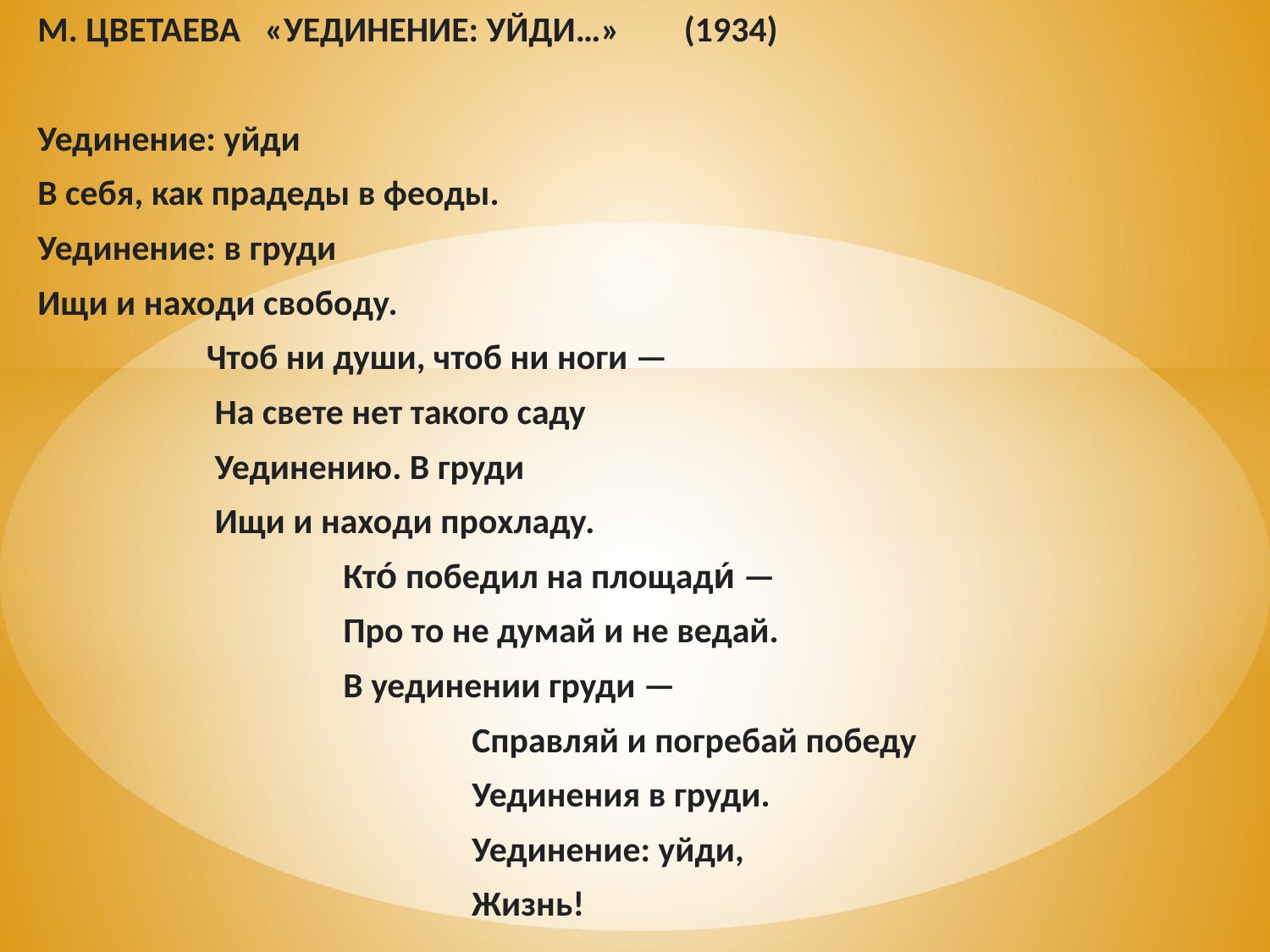

М. ЦВЕТАЕВА   «УЕДИНЕНИЕ: УЙДИ…»        (1934)

Уединение: уйди
В себя, как прадеды в феоды.
Уединение: в груди
Ищи и находи свободу.
                     Чтоб ни души, чтоб ни ноги —
                      На свете нет такого саду
                      Уединению. В груди
                      Ищи и находи прохладу.
                                      Кто́ победил на площади́ —
                                      Про то не думай и не ведай.
                                      В уединении груди —
                                                      Справляй и погребай победу
                                                      Уединения в груди.
                                                      Уединение: уйди,
                                                      Жизнь!